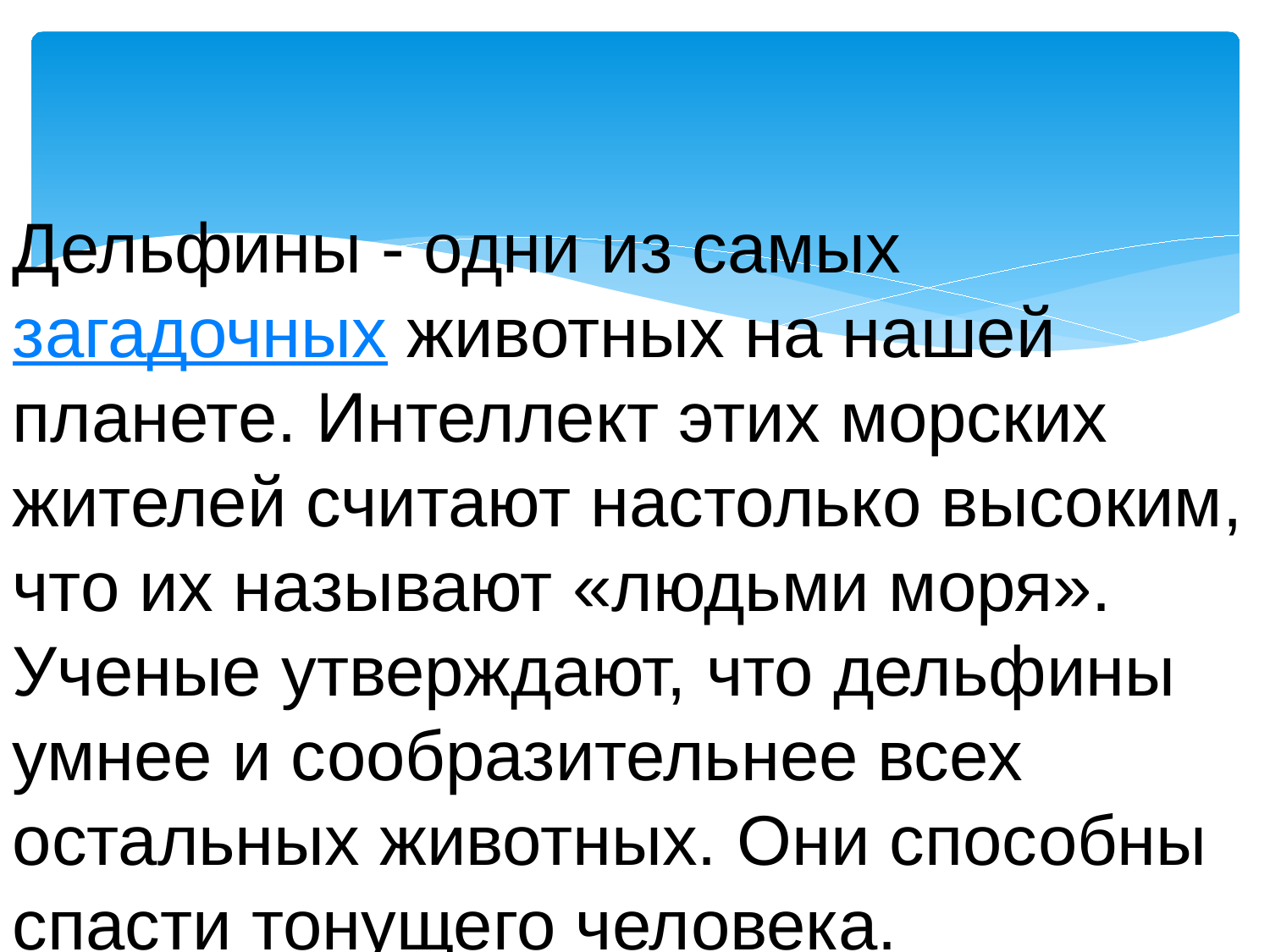

Дельфины - одни из самых загадочных животных на нашей планете. Интеллект этих морских жителей считают настолько высоким, что их называют «людьми моря». Ученые утверждают, что дельфины умнее и сообразительнее всех остальных животных. Они способны спасти тонущего человека.